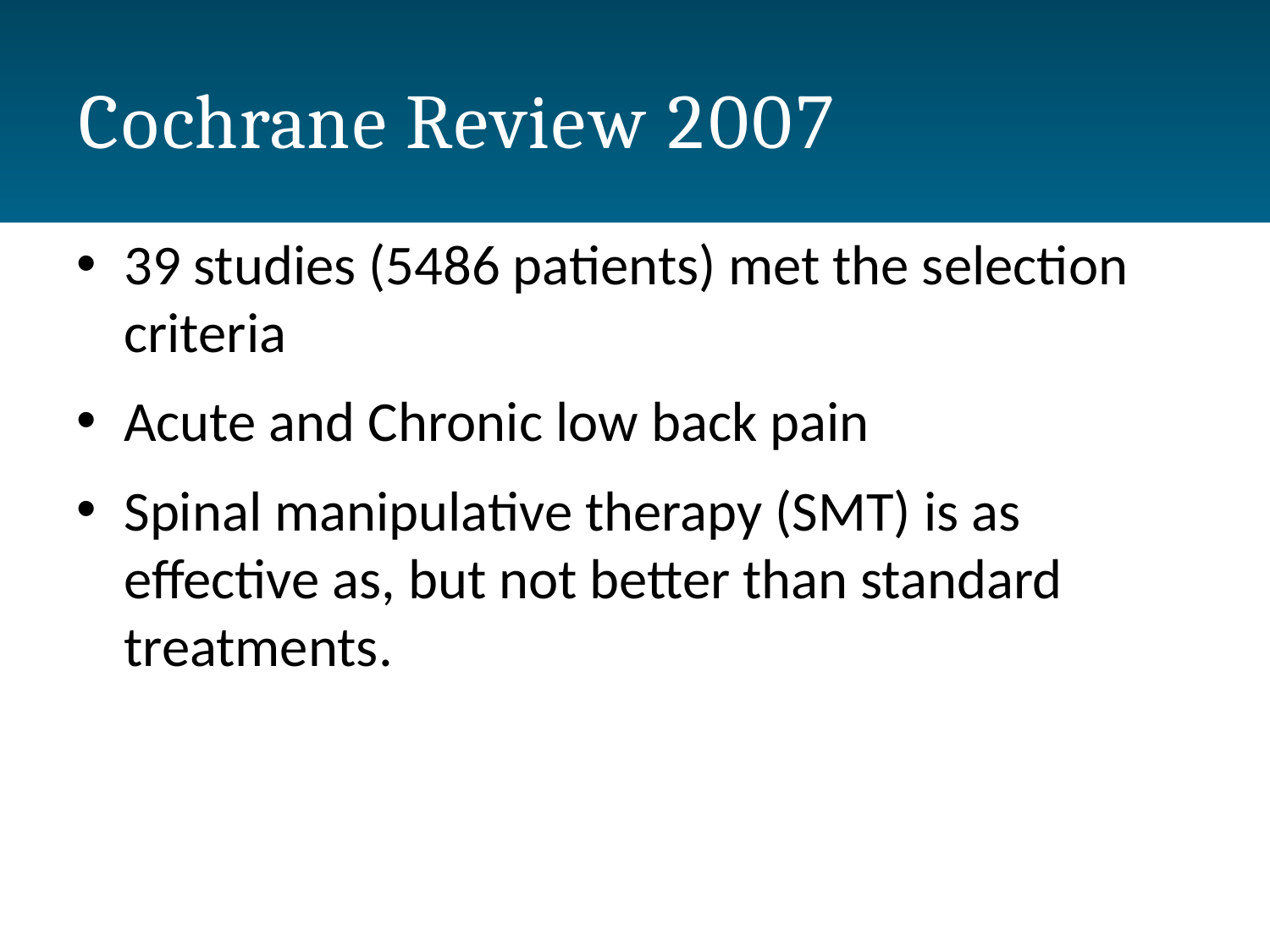

# Cochrane Review 2007
39 studies (5486 patients) met the selection criteria
Acute and Chronic low back pain
Spinal manipulative therapy (SMT) is as effective as, but not better than standard treatments.